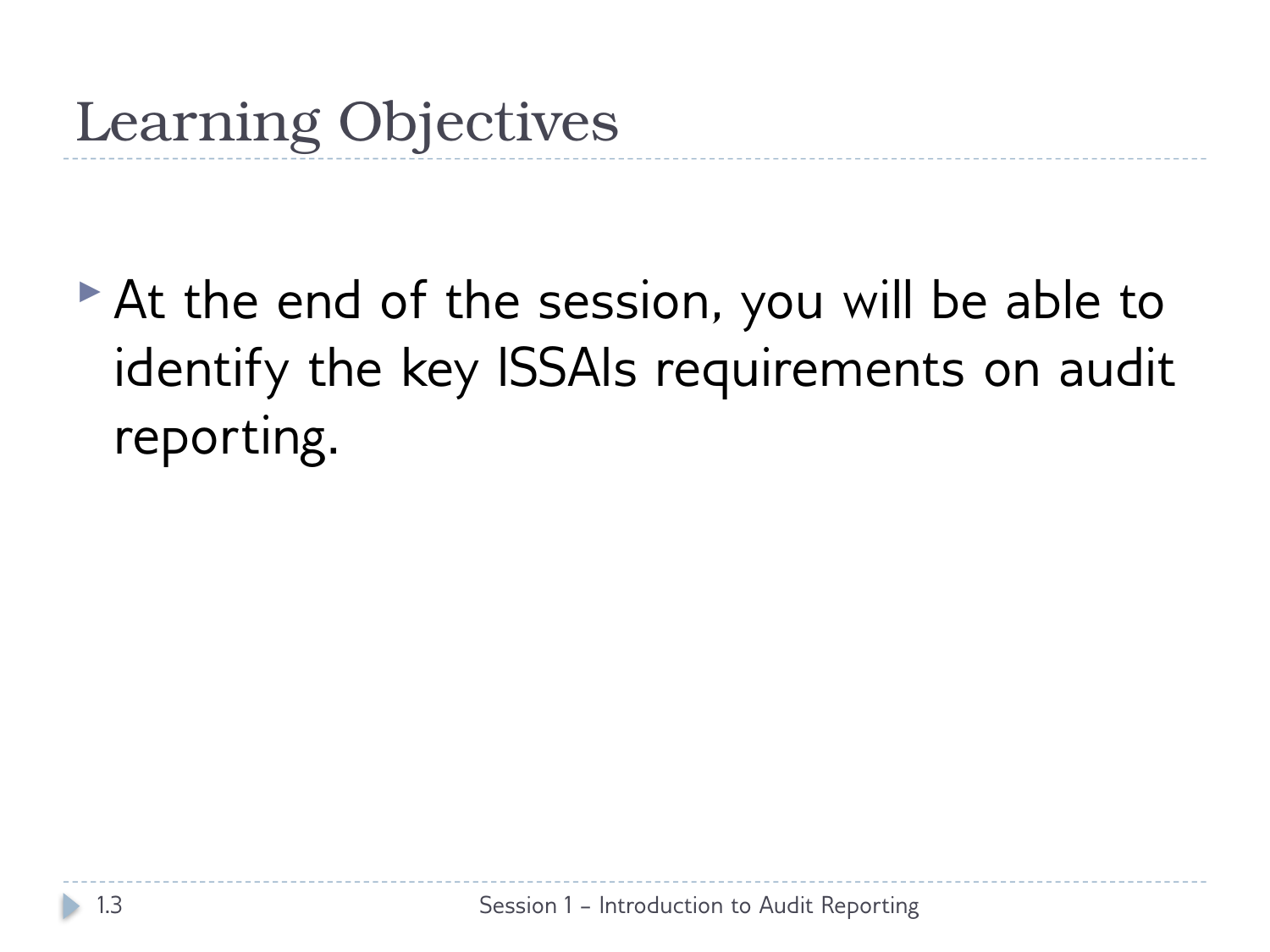

# Learning Objectives
At the end of the session, you will be able to identify the key ISSAIs requirements on audit reporting.
1.3
Session 1 – Introduction to Audit Reporting